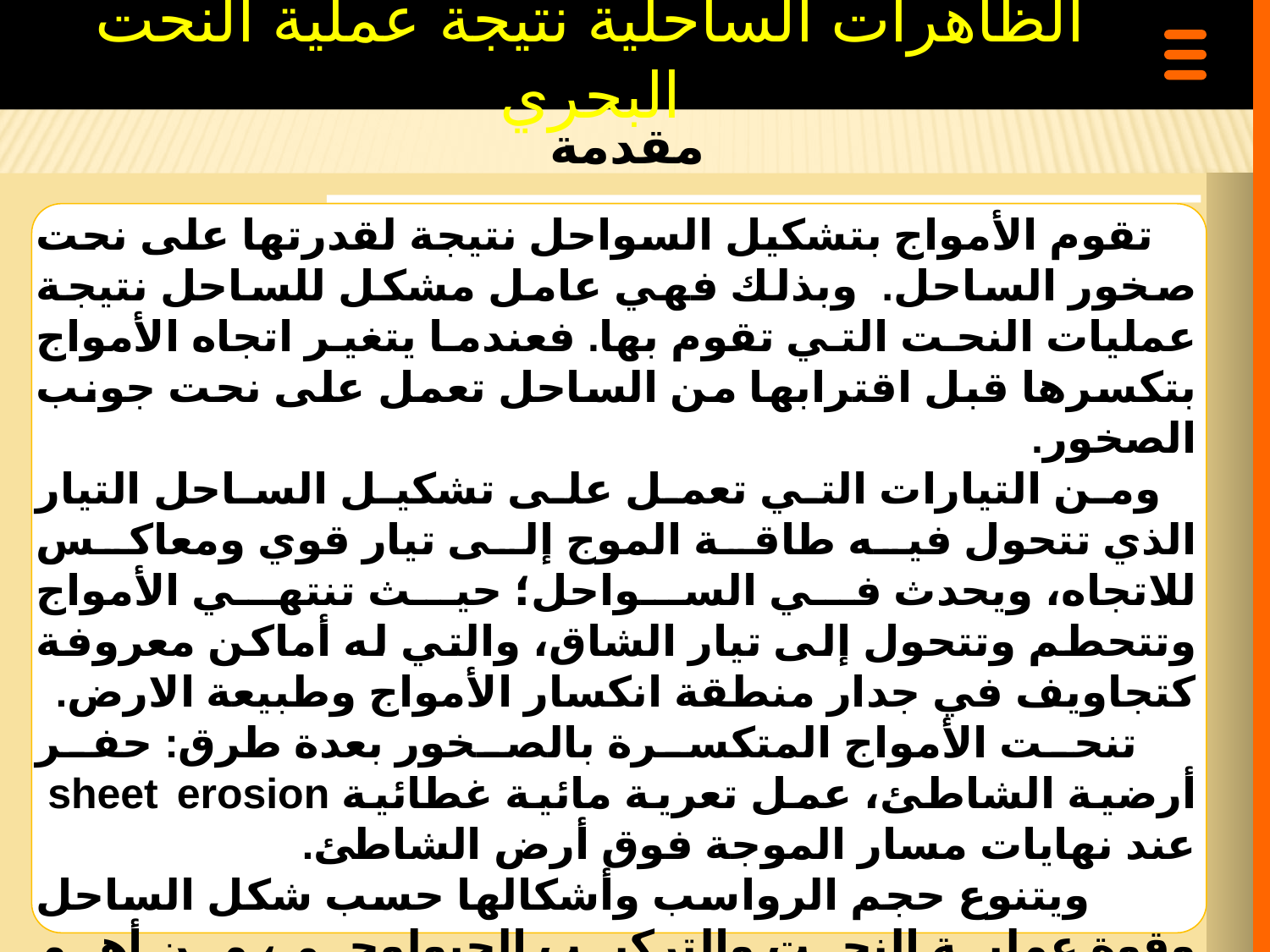

الظاهرات الساحلية نتيجة عملية النحت البحري

مقدمة

    تقوم الأمواج بتشكيل السواحل نتيجة لقدرتها على نحت صخور الساحل.  وبذلك فهي عامل مشكل للساحل نتيجة عمليات النحت التي تقوم بها. فعندما يتغير اتجاه الأمواج بتكسرها قبل اقترابها من الساحل تعمل على نحت جونب الصخور.
   ومن التيارات التي تعمل على تشكيل الساحل التيار الذي تتحول فيه طاقة الموج إلى تيار قوي ومعاكس للاتجاه، ويحدث في السواحل؛ حيث تنتهي الأمواج وتتحطم وتتحول إلى تيار الشاق، والتي له أماكن معروفة كتجاويف في جدار منطقة انكسار الأمواج وطبيعة الارض.
     تنحت الأمواج المتكسرة بالصخور بعدة طرق: حفر أرضية الشاطئ، عمل تعرية مائية غطائية sheet erosion  عند نهايات مسار الموجة فوق أرض الشاطئ.
         ويتنوع حجم الرواسب وأشكالها حسب شكل الساحل وقوة عملية النحت والتركيب الجيولوجي، من أهم الظاهرات التي تنجم عن عملية نحت الأمواج: الجروف والأرصفة البحرية والثقوب والحفر البحرية  والكهوف والجسور البحرية والمسلات البحرية.